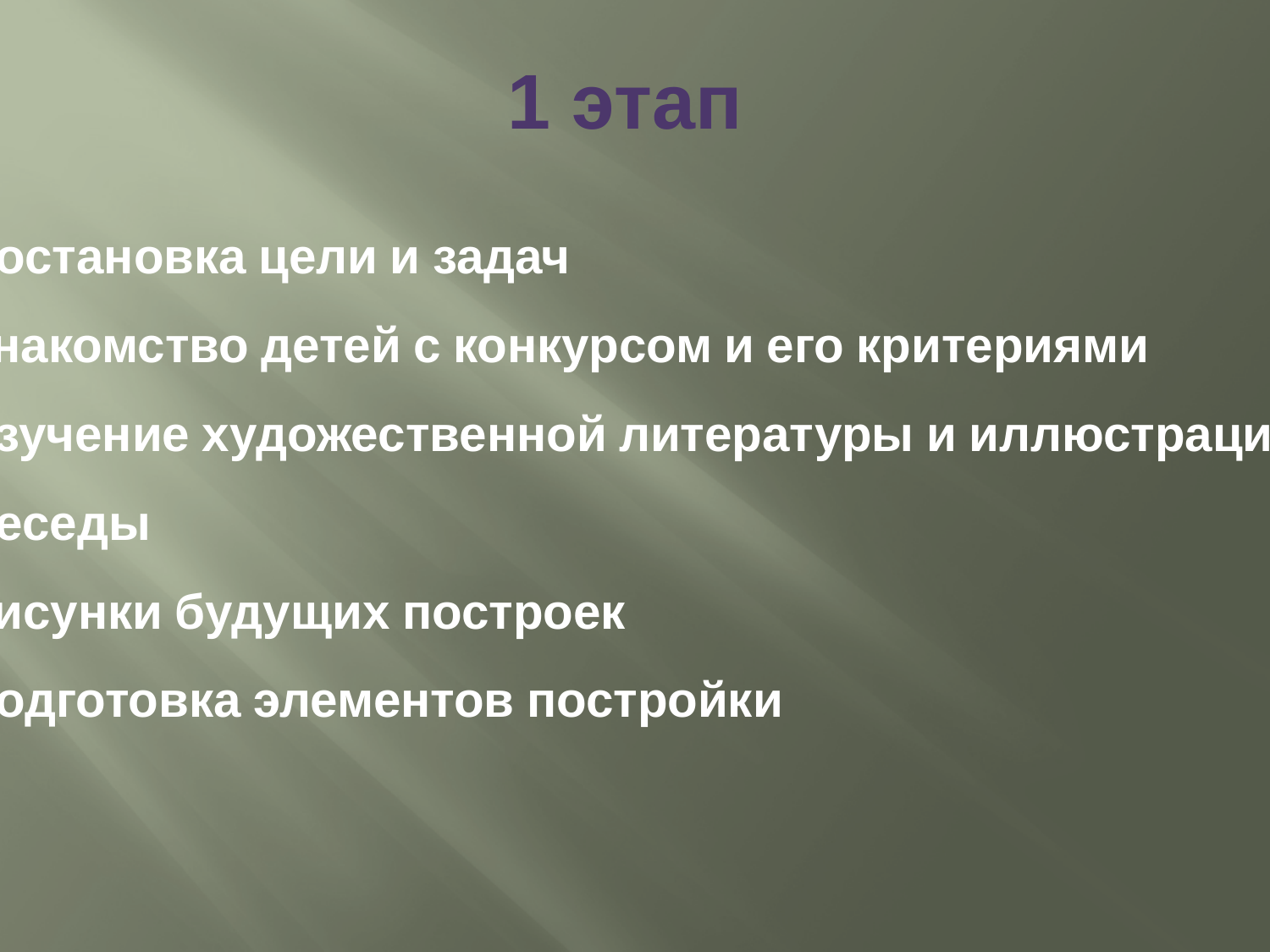

# 1 этап
Постановка цели и задач
Знакомство детей с конкурсом и его критериями
Изучение художественной литературы и иллюстраций
Беседы
Рисунки будущих построек
Подготовка элементов постройки